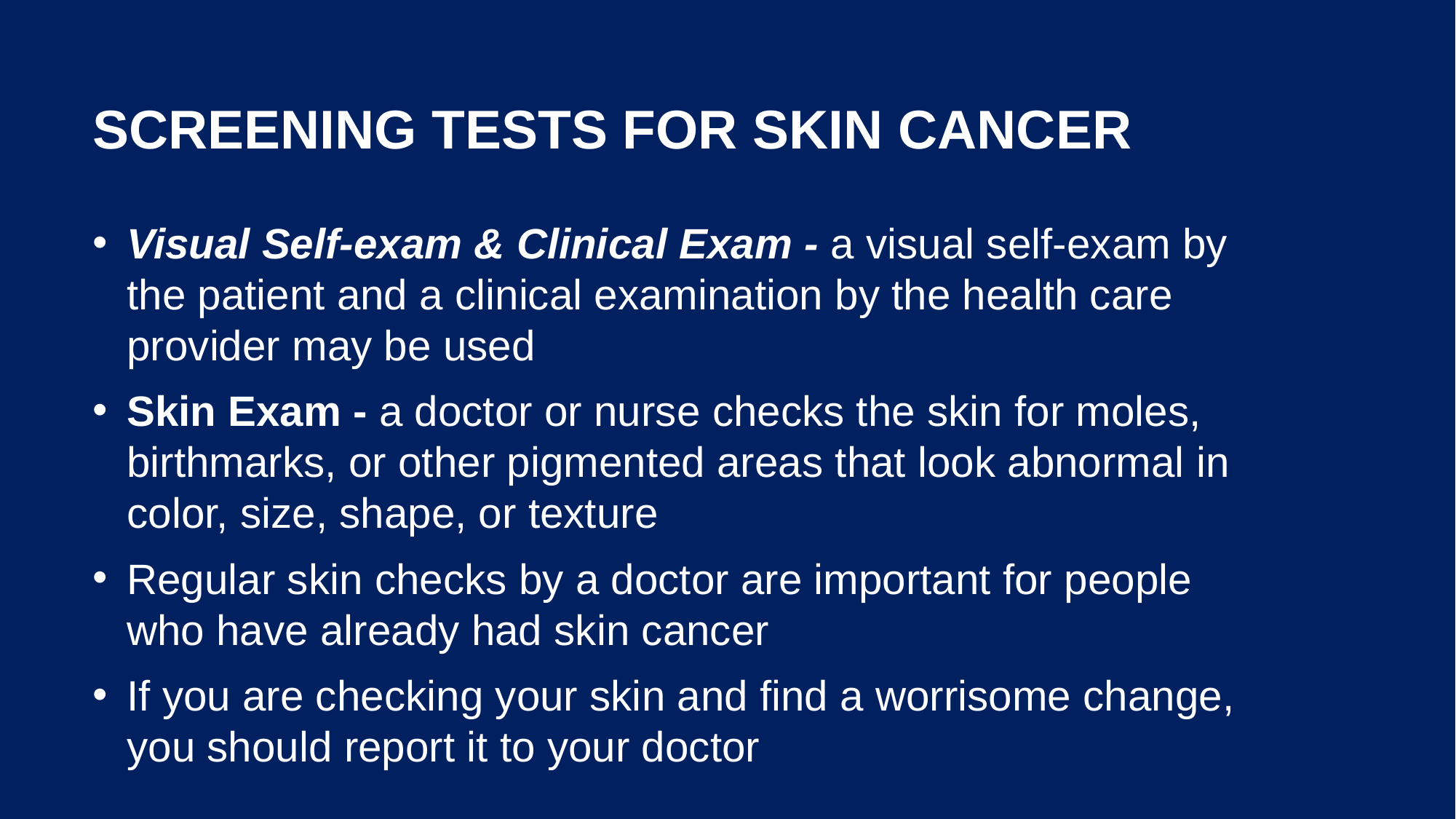

# Screening Tests for Skin Cancer
Visual Self-exam & Clinical Exam - a visual self-exam by the patient and a clinical examination by the health care provider may be used
Skin Exam - a doctor or nurse checks the skin for moles, birthmarks, or other pigmented areas that look abnormal in color, size, shape, or texture
Regular skin checks by a doctor are important for people who have already had skin cancer
If you are checking your skin and find a worrisome change, you should report it to your doctor